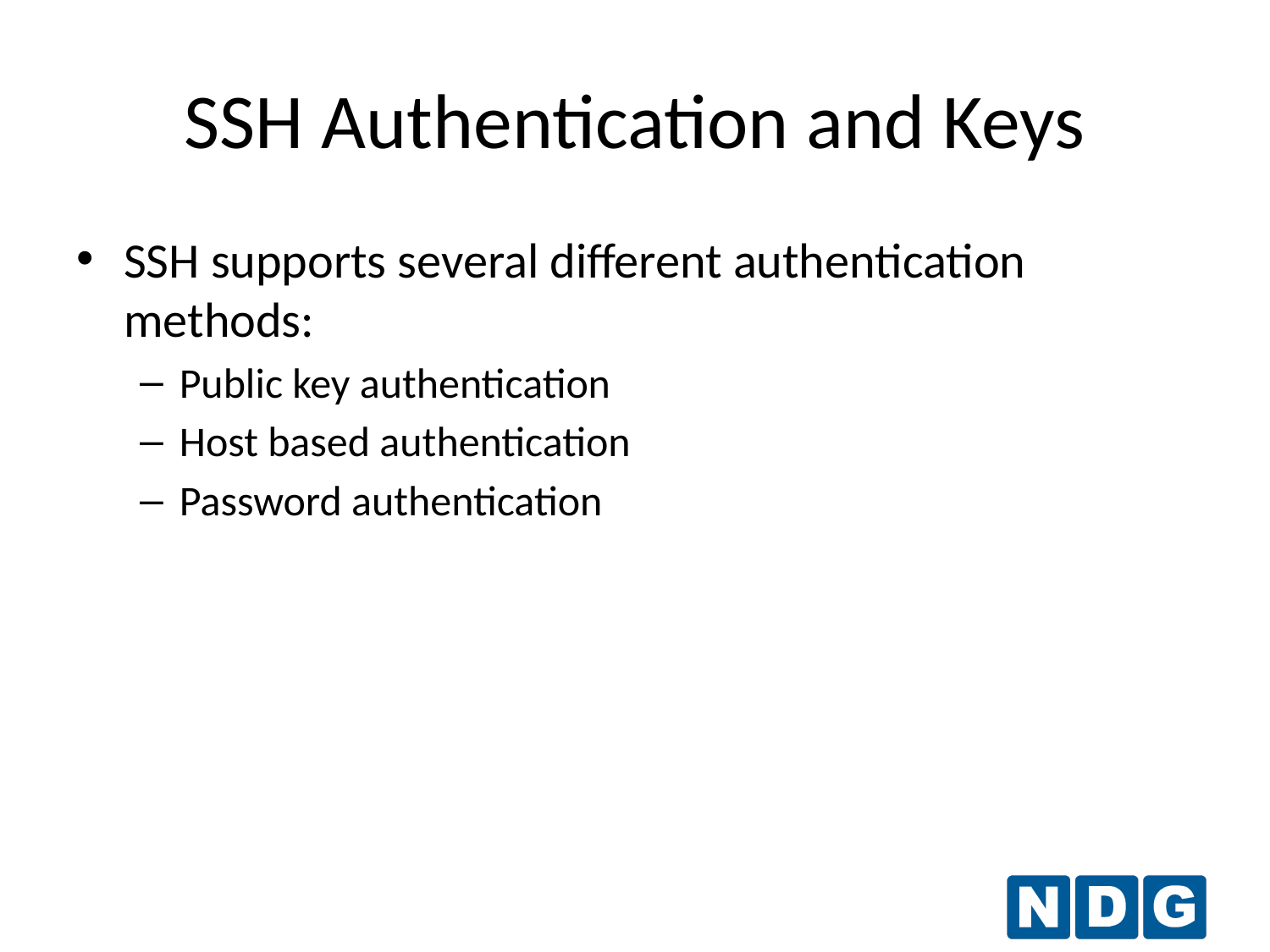

# SSH Authentication and Keys
SSH supports several different authentication methods:
Public key authentication
Host based authentication
Password authentication